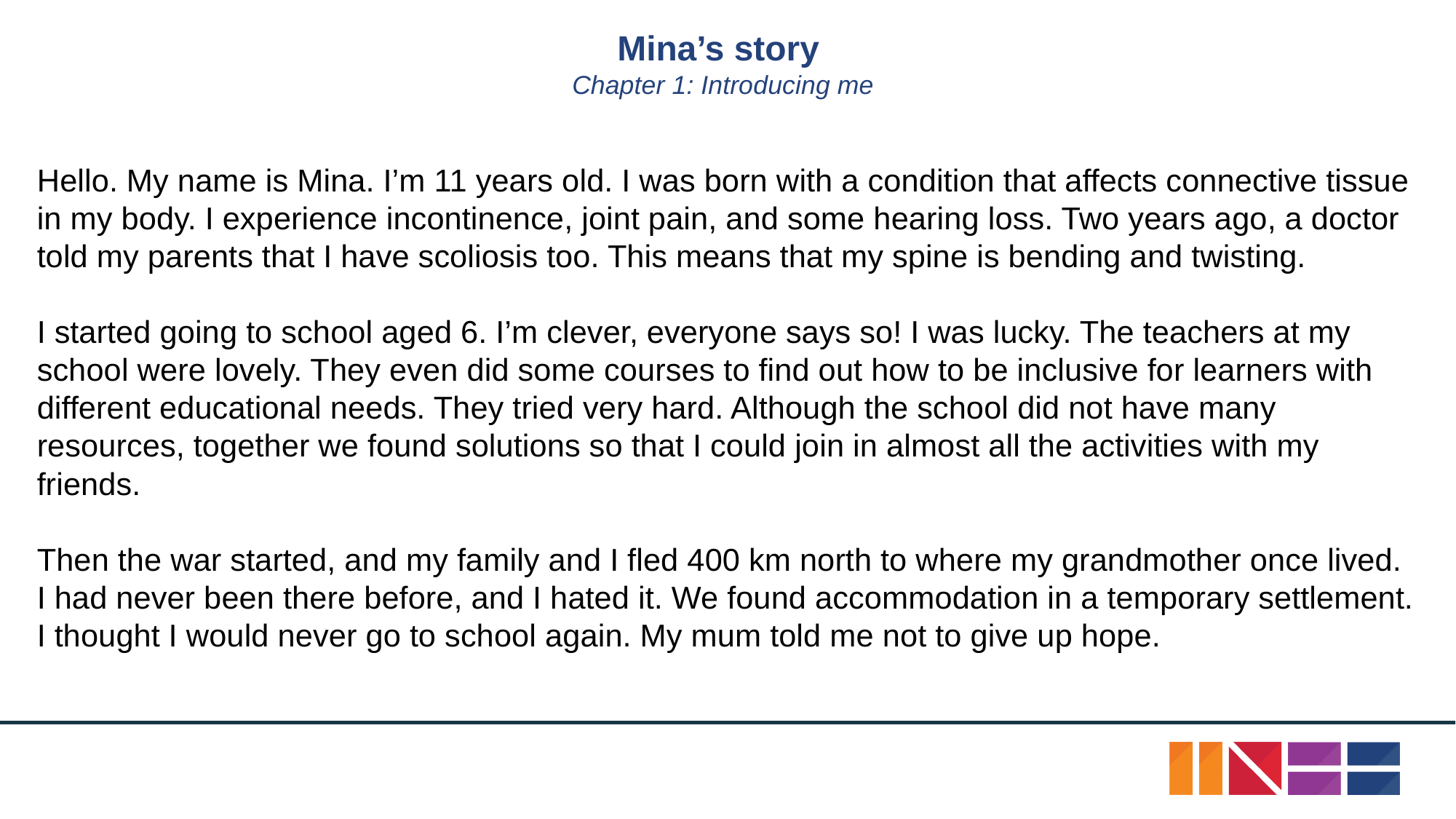

# Mina’s story
Chapter 1: Introducing me
Hello. My name is Mina. I’m 11 years old. I was born with a condition that affects connective tissue in my body. I experience incontinence, joint pain, and some hearing loss. Two years ago, a doctor told my parents that I have scoliosis too. This means that my spine is bending and twisting.

I started going to school aged 6. I’m clever, everyone says so! I was lucky. The teachers at my school were lovely. They even did some courses to find out how to be inclusive for learners with different educational needs. They tried very hard. Although the school did not have many resources, together we found solutions so that I could join in almost all the activities with my friends.

Then the war started, and my family and I fled 400 km north to where my grandmother once lived. I had never been there before, and I hated it. We found accommodation in a temporary settlement. I thought I would never go to school again. My mum told me not to give up hope.